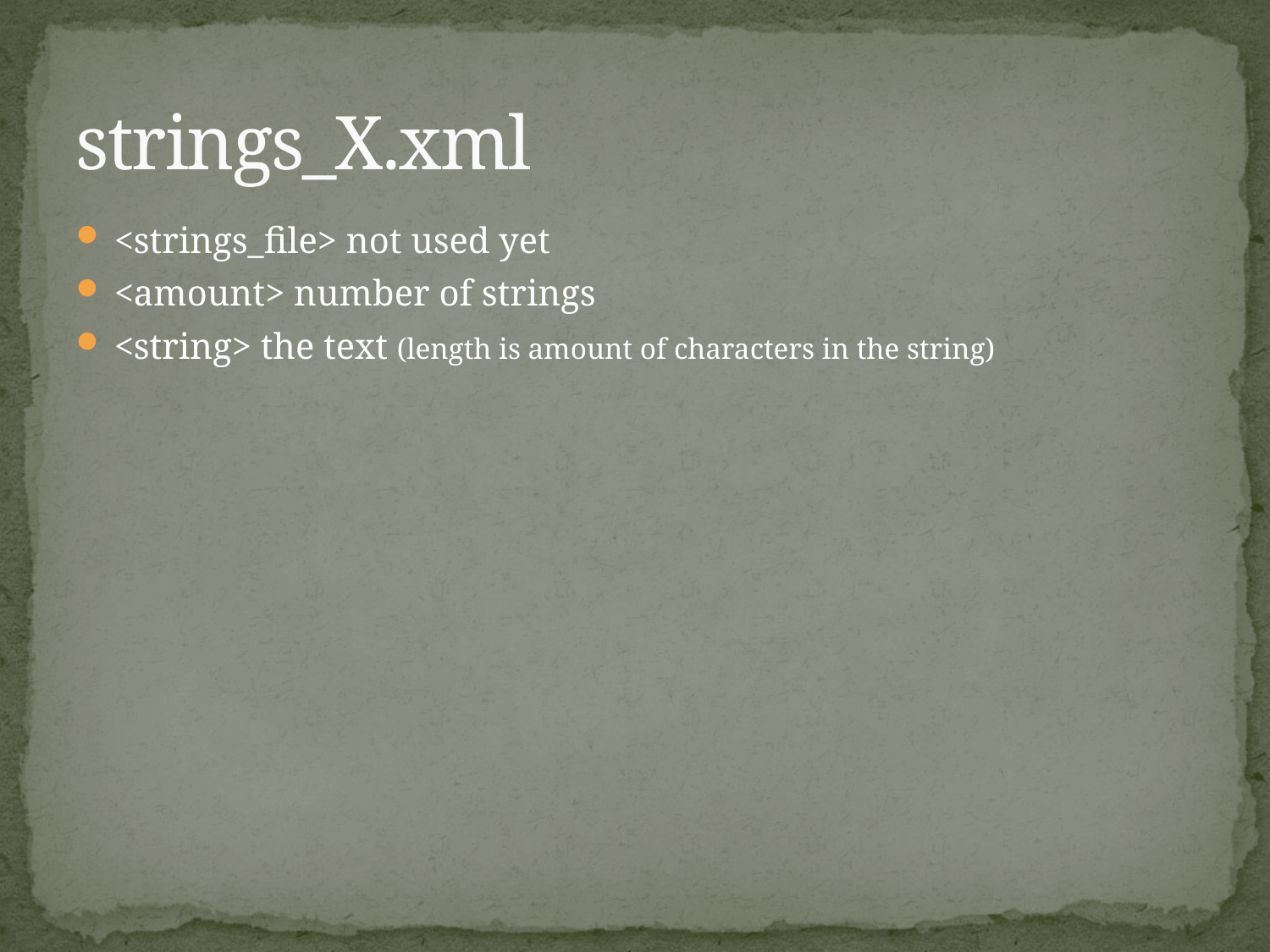

# strings_X.xml
<strings_file> not used yet
<amount> number of strings
<string> the text (length is amount of characters in the string)